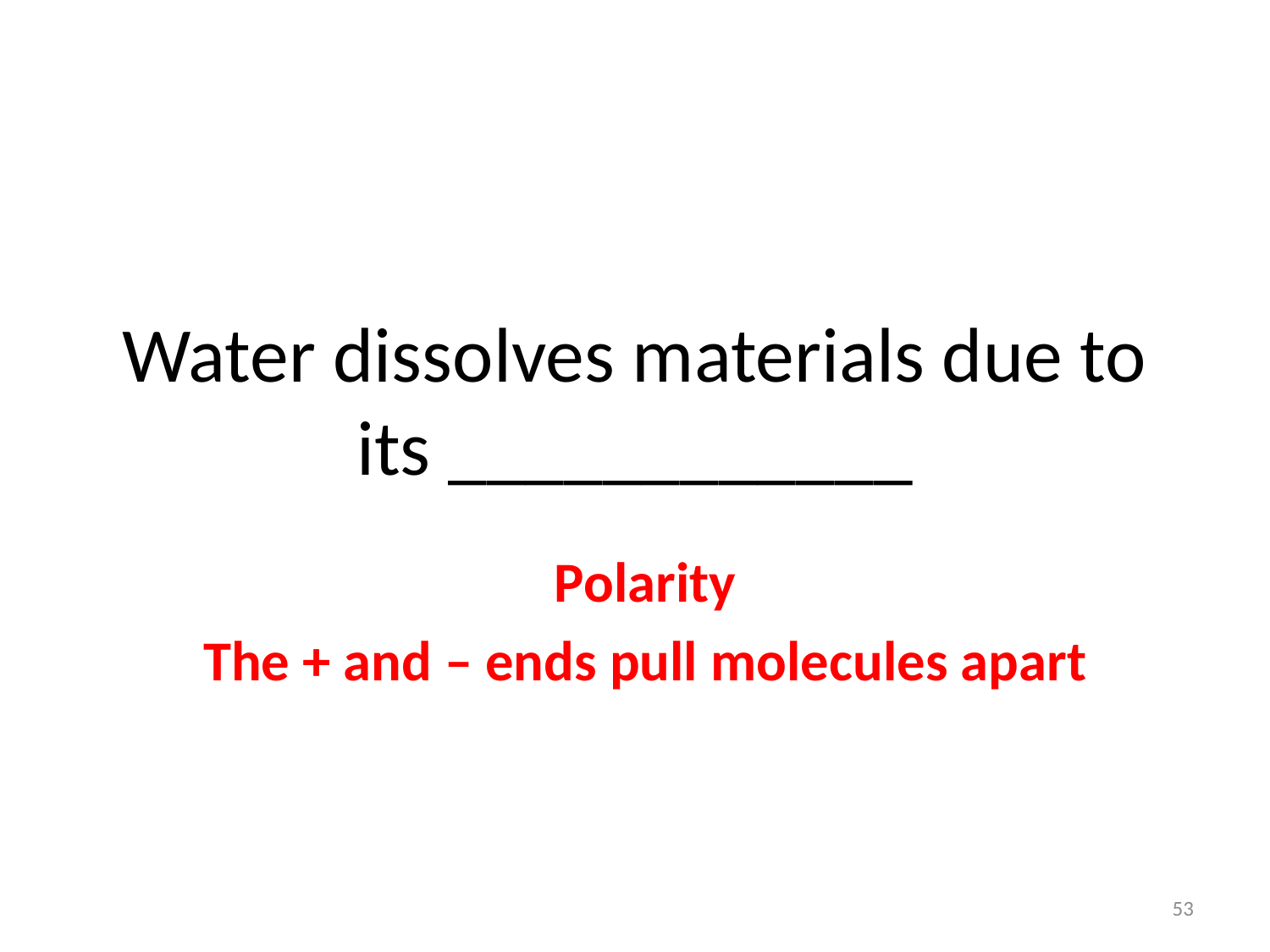

# Water dissolves materials due to its ____________
Polarity
The + and – ends pull molecules apart
53